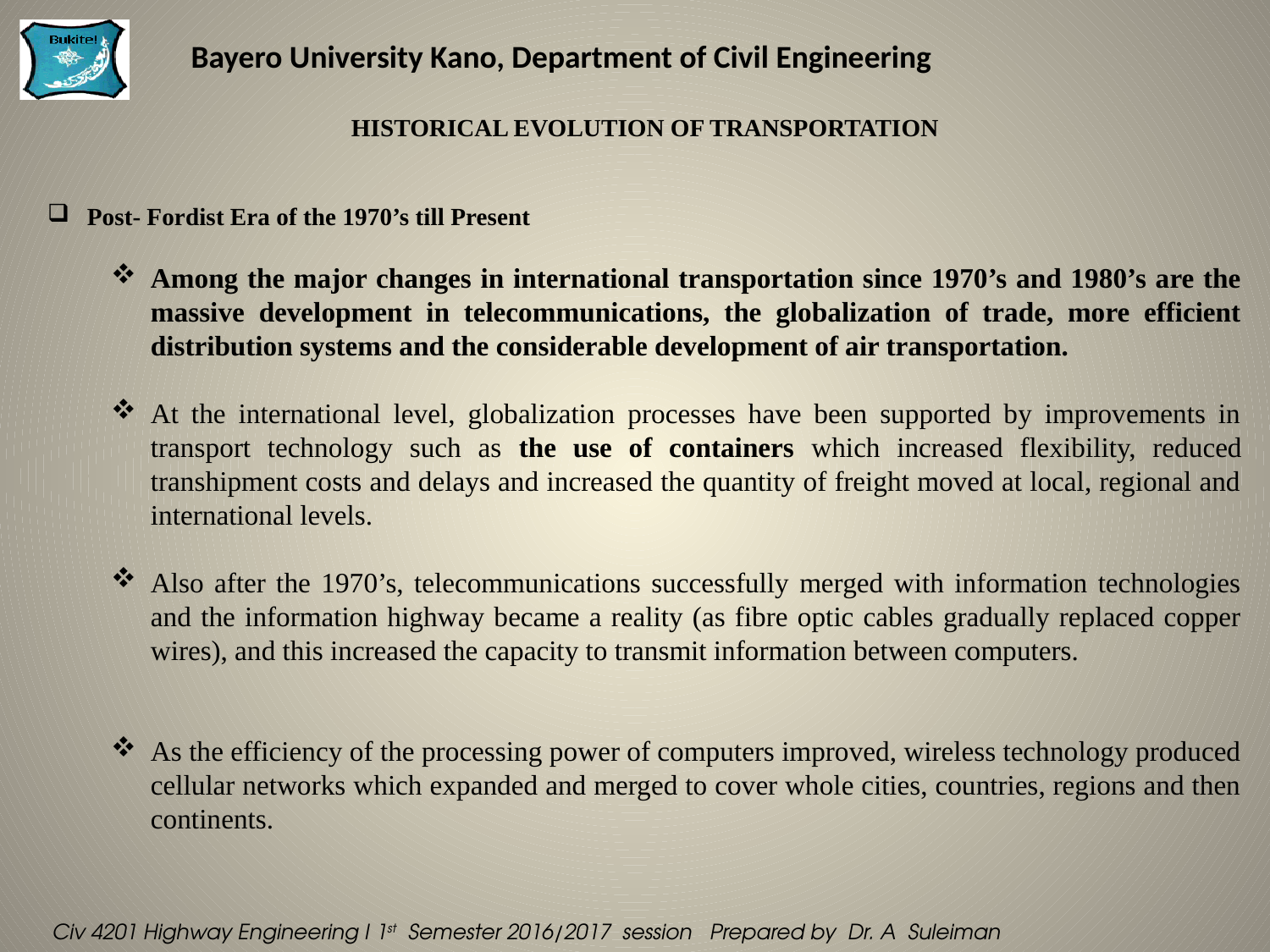

HISTORICAL EVOLUTION OF TRANSPORTATION

Post- Fordist Era of the 1970’s till Present

Among the major changes in international transportation since 1970’s and 1980’s are the massive development in telecommunications, the globalization of trade, more efficient distribution systems and the considerable development of air transportation.

At the international level, globalization processes have been supported by improvements in transport technology such as the use of containers which increased flexibility, reduced transhipment costs and delays and increased the quantity of freight moved at local, regional and international levels.

Also after the 1970’s, telecommunications successfully merged with information technologies and the information highway became a reality (as fibre optic cables gradually replaced copper wires), and this increased the capacity to transmit information between computers.

As the efficiency of the processing power of computers improved, wireless technology produced cellular networks which expanded and merged to cover whole cities, countries, regions and then continents.